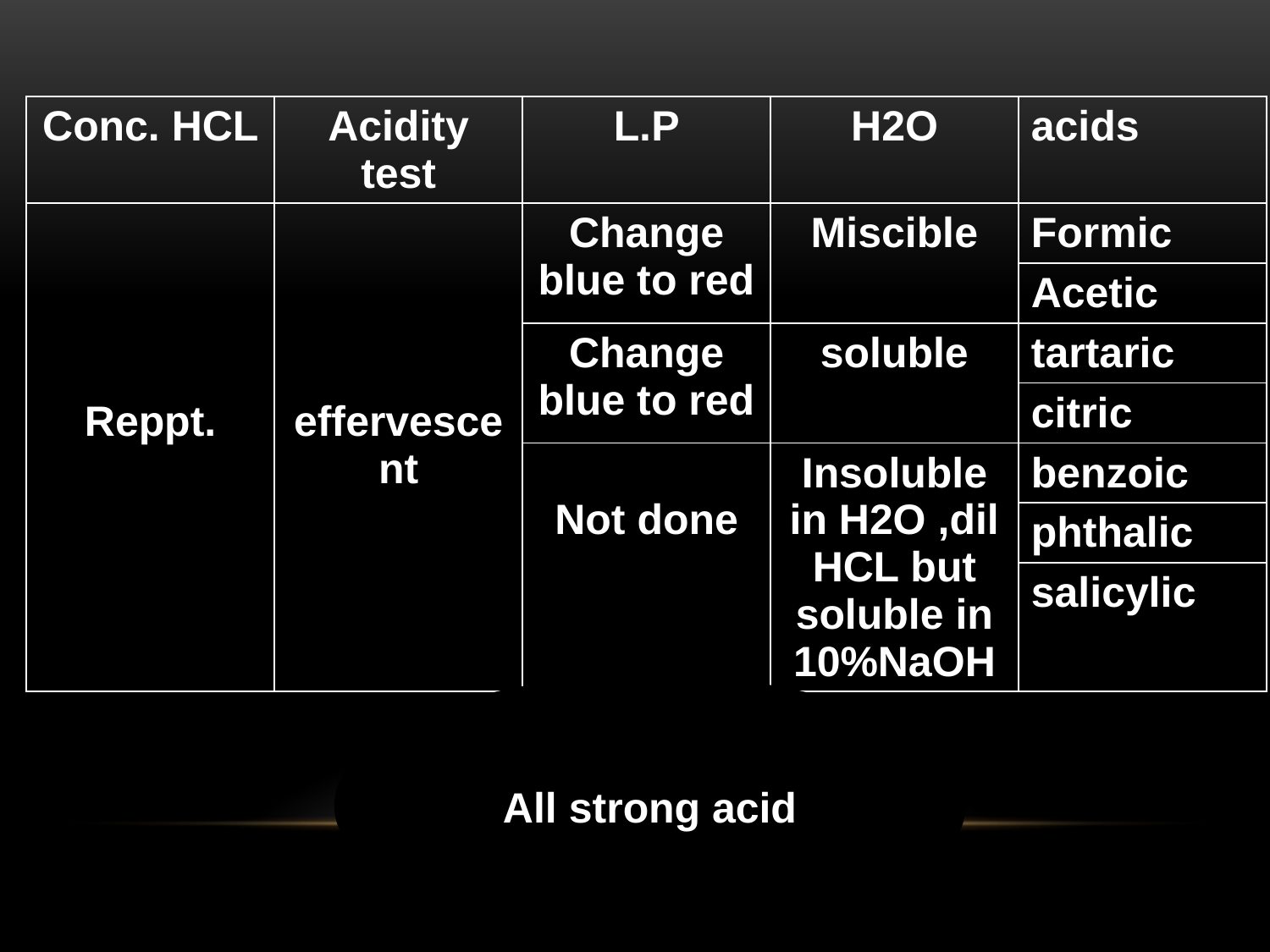

| Conc. HCL | Acidity test | L.P | H2O | acids |
| --- | --- | --- | --- | --- |
| Reppt. | effervescent | Change blue to red | Miscible | Formic |
|  |  |  |  | Acetic |
|  |  | Change blue to red | soluble | tartaric |
|  |  |  |  | citric |
|  |  | Not done | Insoluble in H2O ,dil HCL but soluble in 10%NaOH | benzoic |
|  |  |  |  | phthalic |
|  |  |  |  | salicylic |
All strong acid